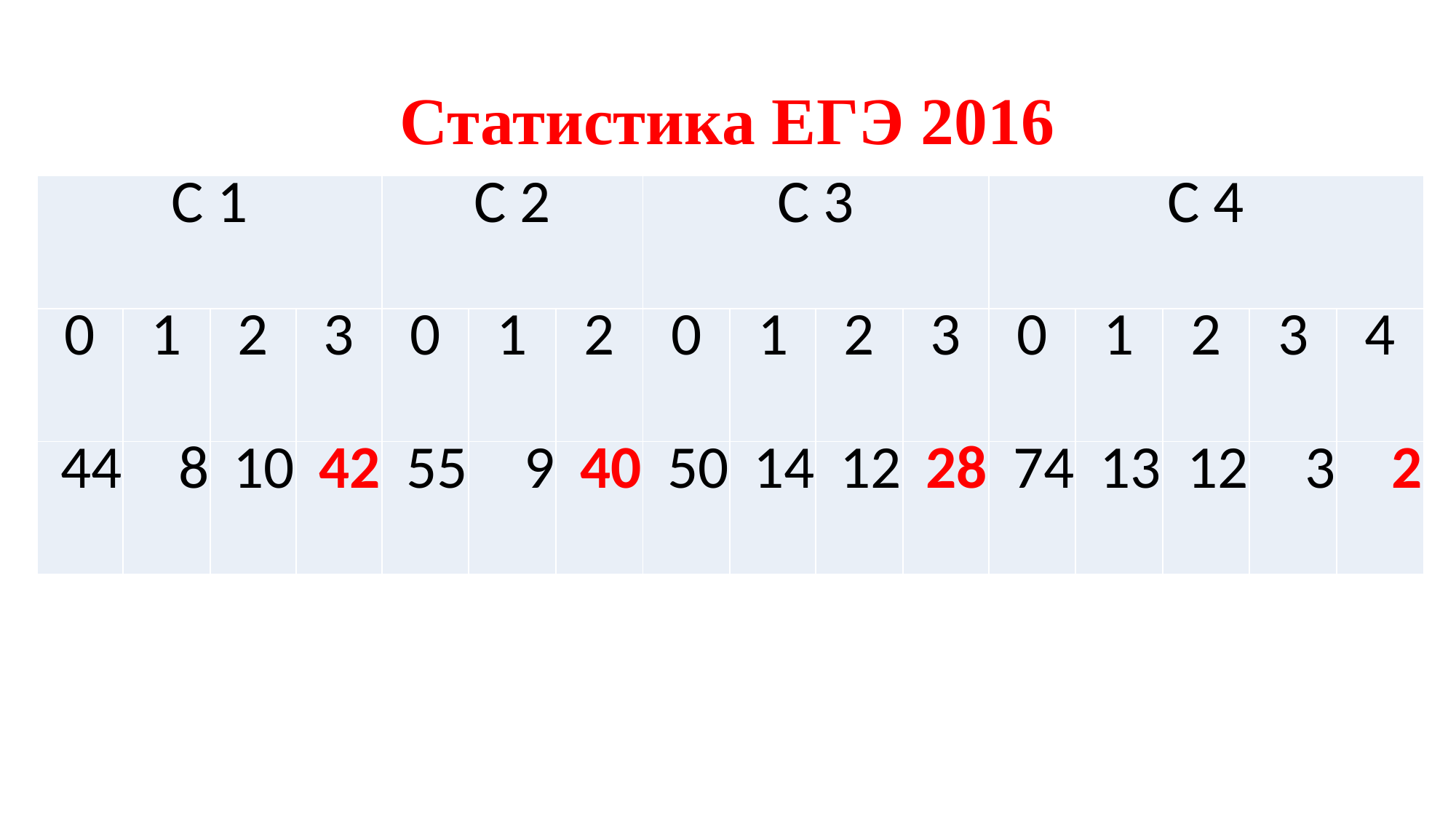

# Статистика ЕГЭ 2016
| С 1 |  |  |  | С 2 |  |  | С 3 |  |  |  | С 4 |  |  |  |  |
| --- | --- | --- | --- | --- | --- | --- | --- | --- | --- | --- | --- | --- | --- | --- | --- |
| 0 | 1 | 2 | 3 | 0 | 1 | 2 | 0 | 1 | 2 | 3 | 0 | 1 | 2 | 3 | 4 |
| 44 | 8 | 10 | 42 | 55 | 9 | 40 | 50 | 14 | 12 | 28 | 74 | 13 | 12 | 3 | 2 |